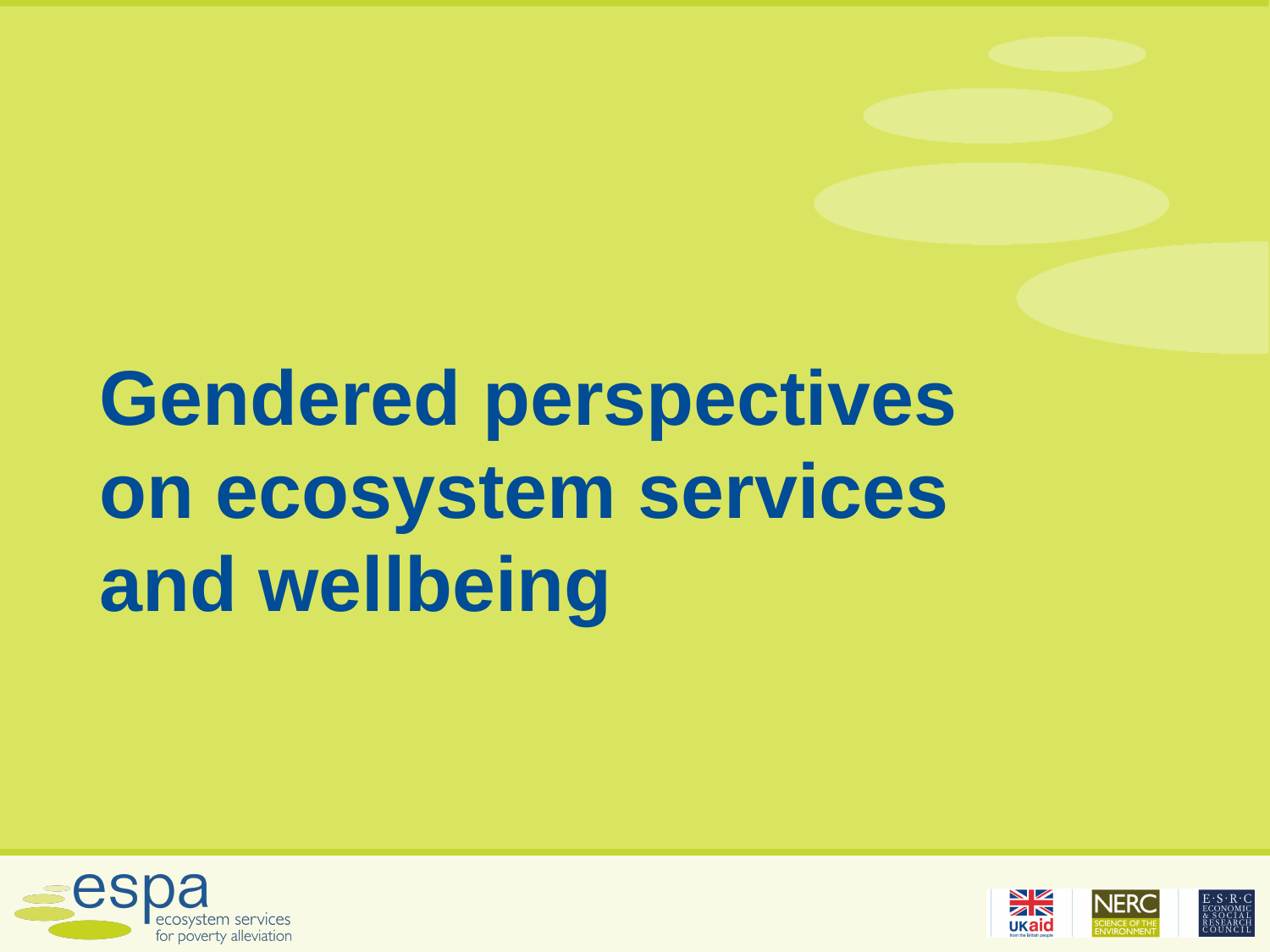

# Gendered perspectives on ecosystem services and wellbeing